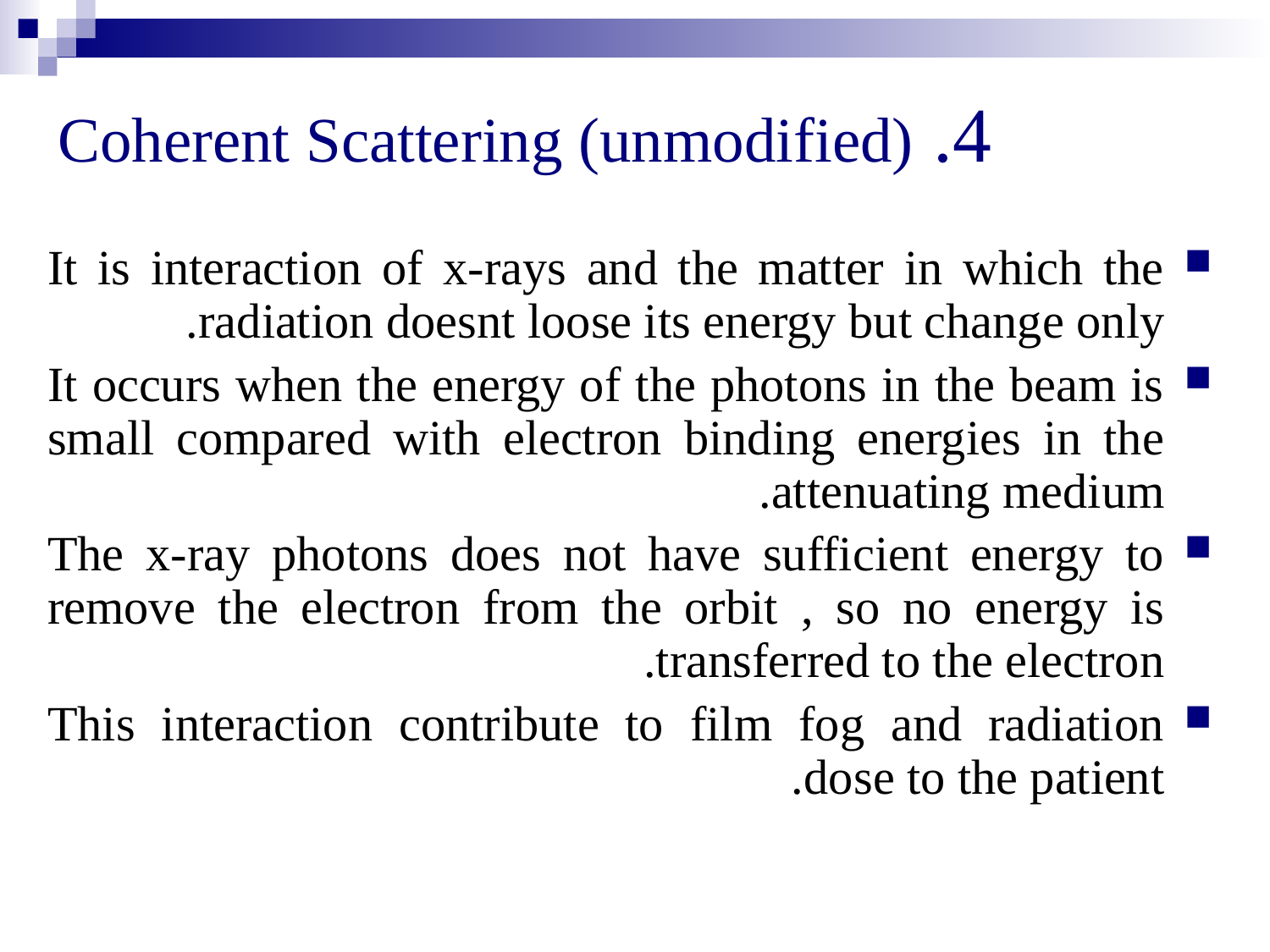

# 4. Coherent Scattering (unmodified)
It is interaction of x-rays and the matter in which the radiation doesnt loose its energy but change only.
It occurs when the energy of the photons in the beam is small compared with electron binding energies in the attenuating medium.
The x-ray photons does not have sufficient energy to remove the electron from the orbit , so no energy is transferred to the electron.
This interaction contribute to film fog and radiation dose to the patient.